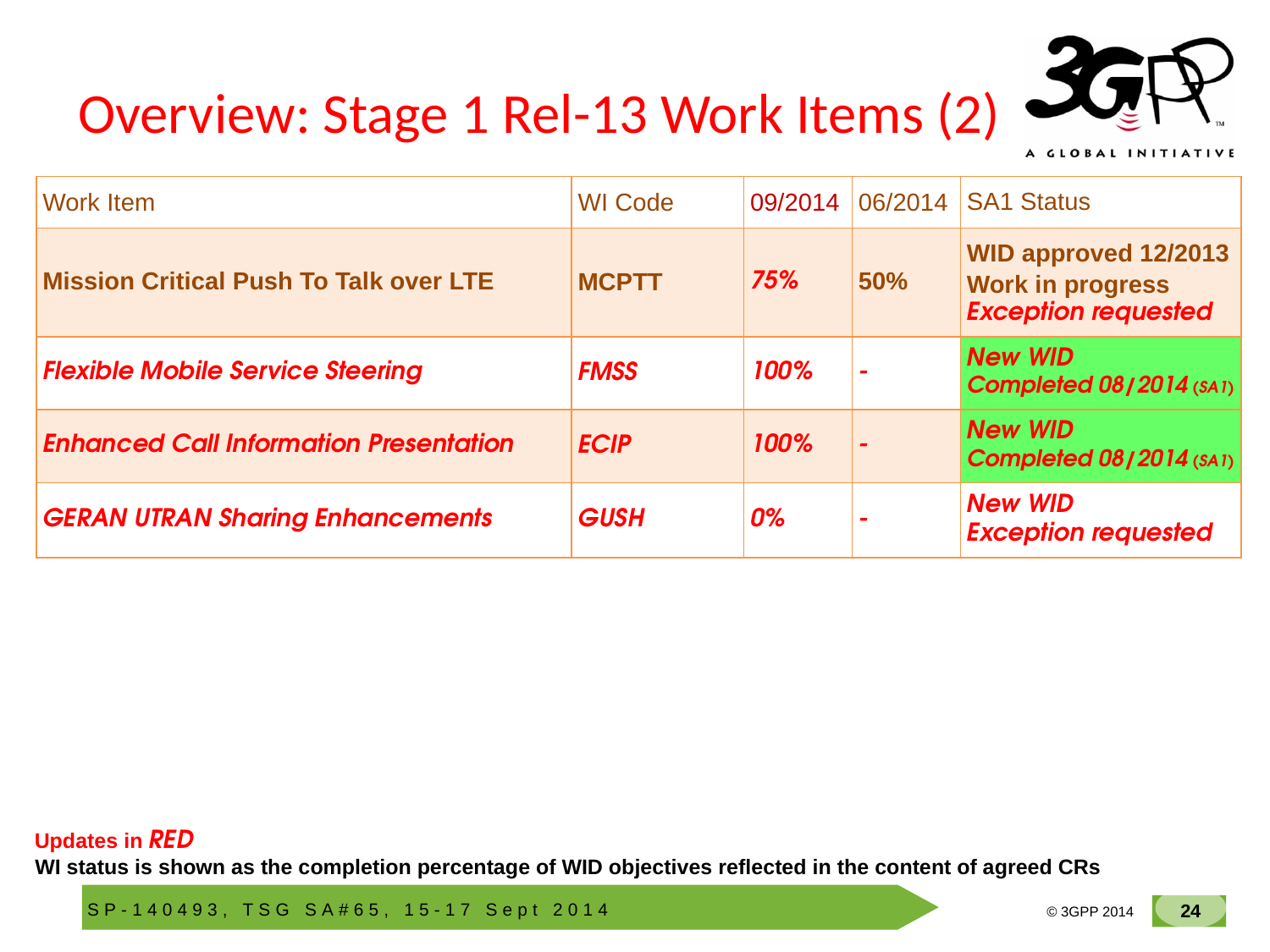

# Overview: Stage 1 Rel-13 Work Items (2)
| Work Item | WI Code | 09/2014 | 06/2014 | SA1 Status |
| --- | --- | --- | --- | --- |
| Mission Critical Push To Talk over LTE | MCPTT | 75% | 50% | WID approved 12/2013 Work in progress Exception requested |
| Flexible Mobile Service Steering | FMSS | 100% | - | New WID Completed 08/2014 (SA1) |
| Enhanced Call Information Presentation | ECIP | 100% | - | New WID Completed 08/2014 (SA1) |
| GERAN UTRAN Sharing Enhancements | GUSH | 0% | - | New WID Exception requested |
Updates in RED
WI status is shown as the completion percentage of WID objectives reflected in the content of agreed CRs